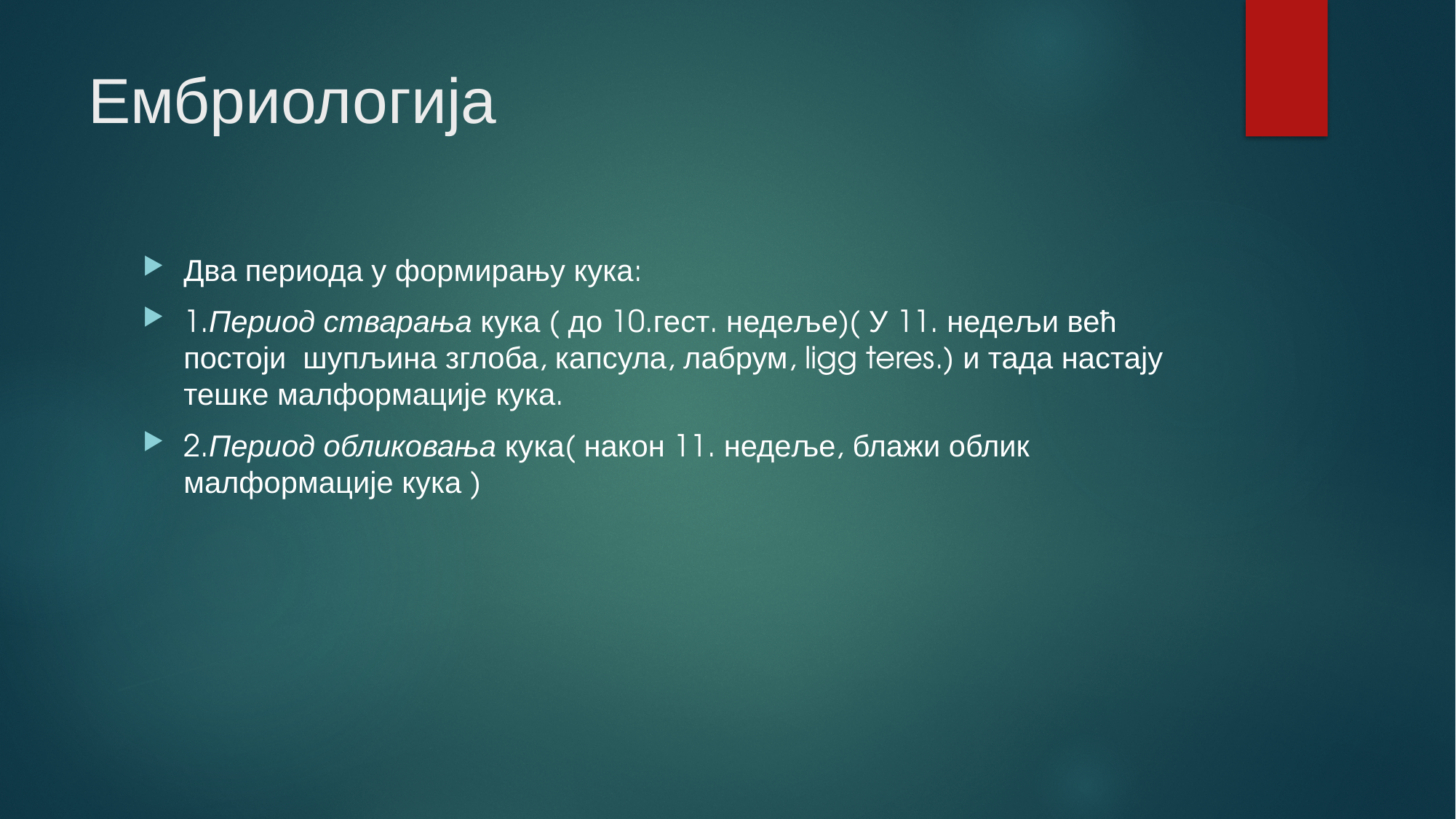

# Ембриологија
Два периода у формирању кука:
1.Период стварања кука ( до 10.гест. недеље)( У 11. недељи већ постоји  шупљина зглоба, капсула, лабрум, ligg teres.) и тада настају тешке малформације кука.
2.Период обликовања кука( након 11. недеље, блажи облик малформације кука )